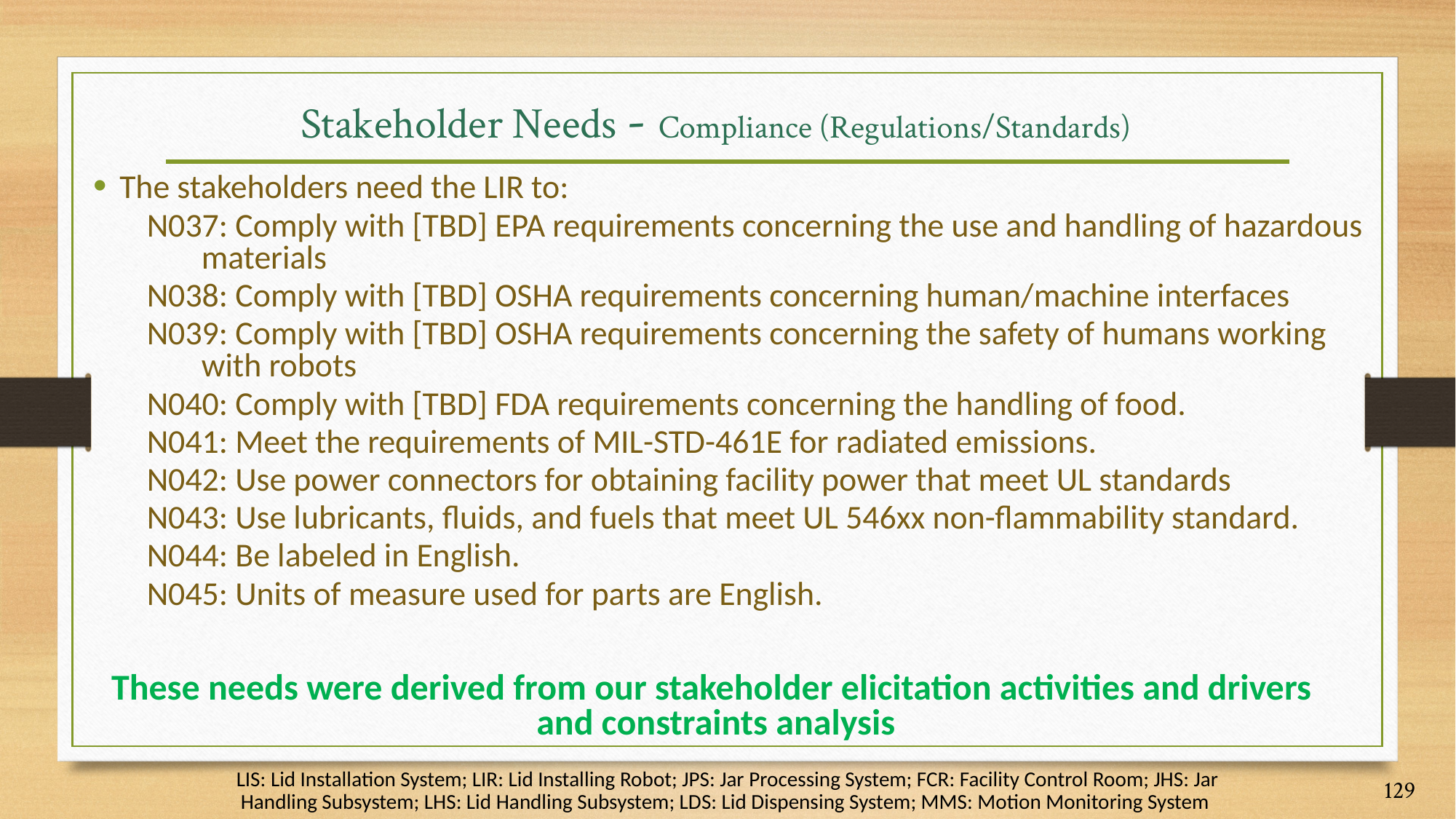

# Stakeholder Needs - Compliance (Regulations/Standards)
The stakeholders need the LIR to:
N037: Comply with [TBD] EPA requirements concerning the use and handling of hazardous materials
N038: Comply with [TBD] OSHA requirements concerning human/machine interfaces
N039: Comply with [TBD] OSHA requirements concerning the safety of humans working with robots
N040: Comply with [TBD] FDA requirements concerning the handling of food.
N041: Meet the requirements of MIL-STD-461E for radiated emissions.
N042: Use power connectors for obtaining facility power that meet UL standards
N043: Use lubricants, fluids, and fuels that meet UL 546xx non-flammability standard.
N044: Be labeled in English.
N045: Units of measure used for parts are English.
These needs were derived from our stakeholder elicitation activities and drivers
and constraints analysis
LIS: Lid Installation System; LIR: Lid Installing Robot; JPS: Jar Processing System; FCR: Facility Control Room; JHS: Jar Handling Subsystem; LHS: Lid Handling Subsystem; LDS: Lid Dispensing System; MMS: Motion Monitoring System
129